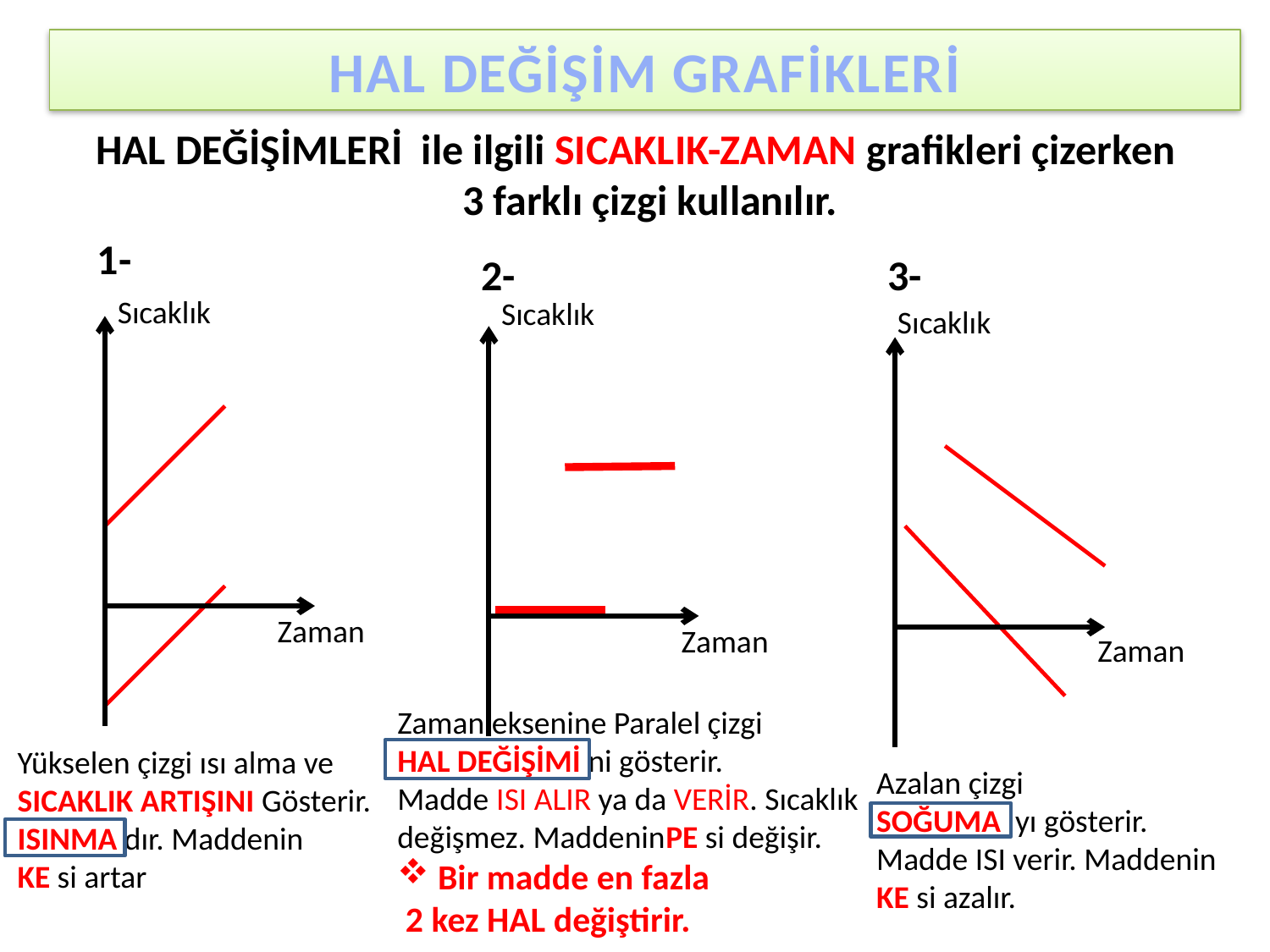

HAL DEĞİŞİM GRAFİKLERİ
HAL DEĞİŞİMLERİ  ile ilgili SICAKLIK-ZAMAN grafikleri çizerken    3 farklı çizgi kullanılır.
1-
Sıcaklık
Zaman
2-
Sıcaklık
Zaman
3-
Sıcaklık
Zaman
Zaman eksenine Paralel çizgi
HAL DEĞİŞİMİ ni gösterir.
Madde ISI ALIR ya da VERİR. Sıcaklık değişmez. MaddeninPE si değişir.
 Bir madde en fazla
 2 kez HAL değiştirir.
Yükselen çizgi ısı alma ve
SICAKLIK ARTIŞINI Gösterir.
ISINMA dır. Maddenin
KE si artar

Azalan çizgi
SOĞUMA  yı gösterir.   Madde ISI verir. Maddenin
KE si azalır.